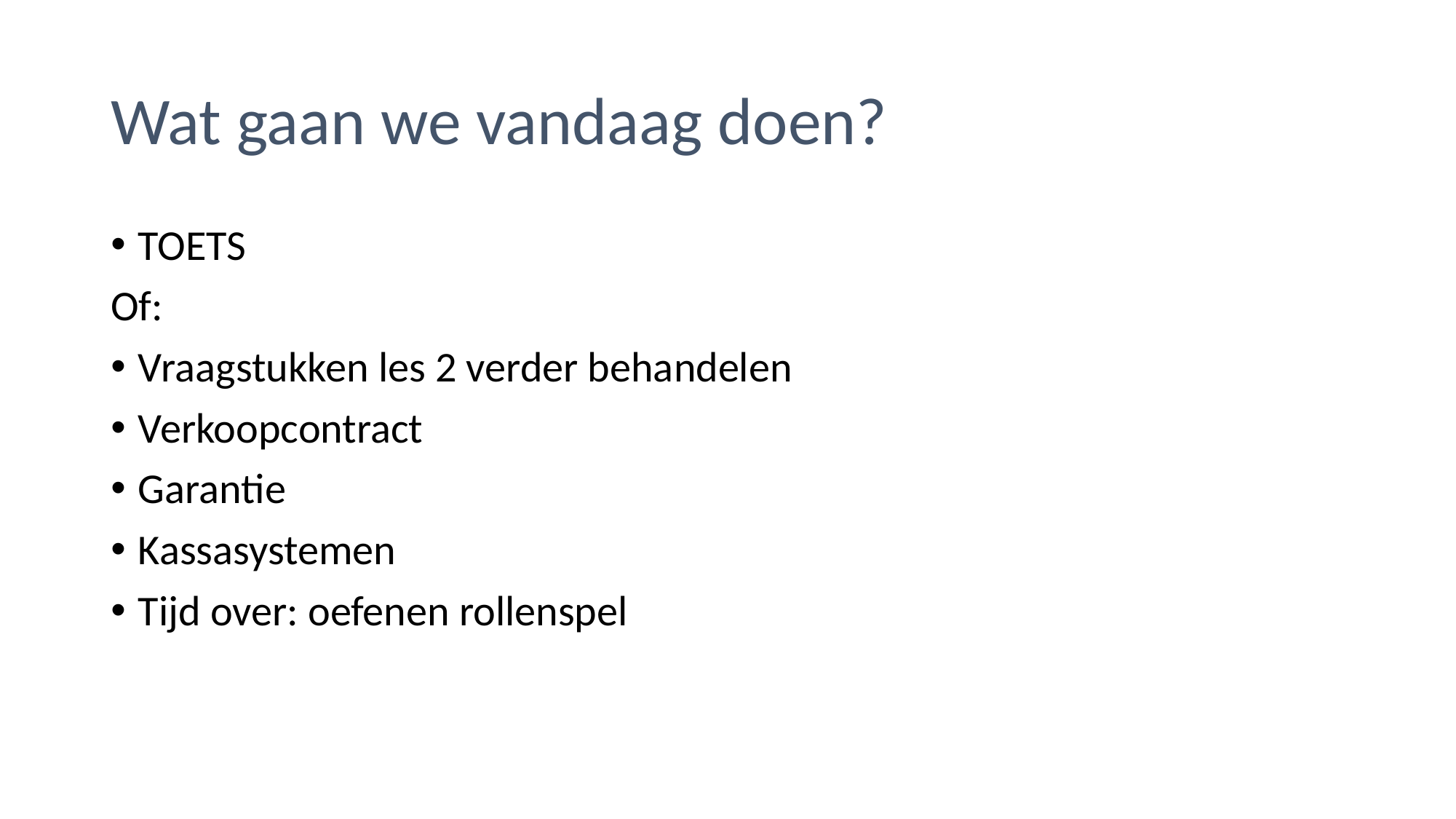

# Wat gaan we vandaag doen?
TOETS
Of:
Vraagstukken les 2 verder behandelen
Verkoopcontract
Garantie
Kassasystemen
Tijd over: oefenen rollenspel